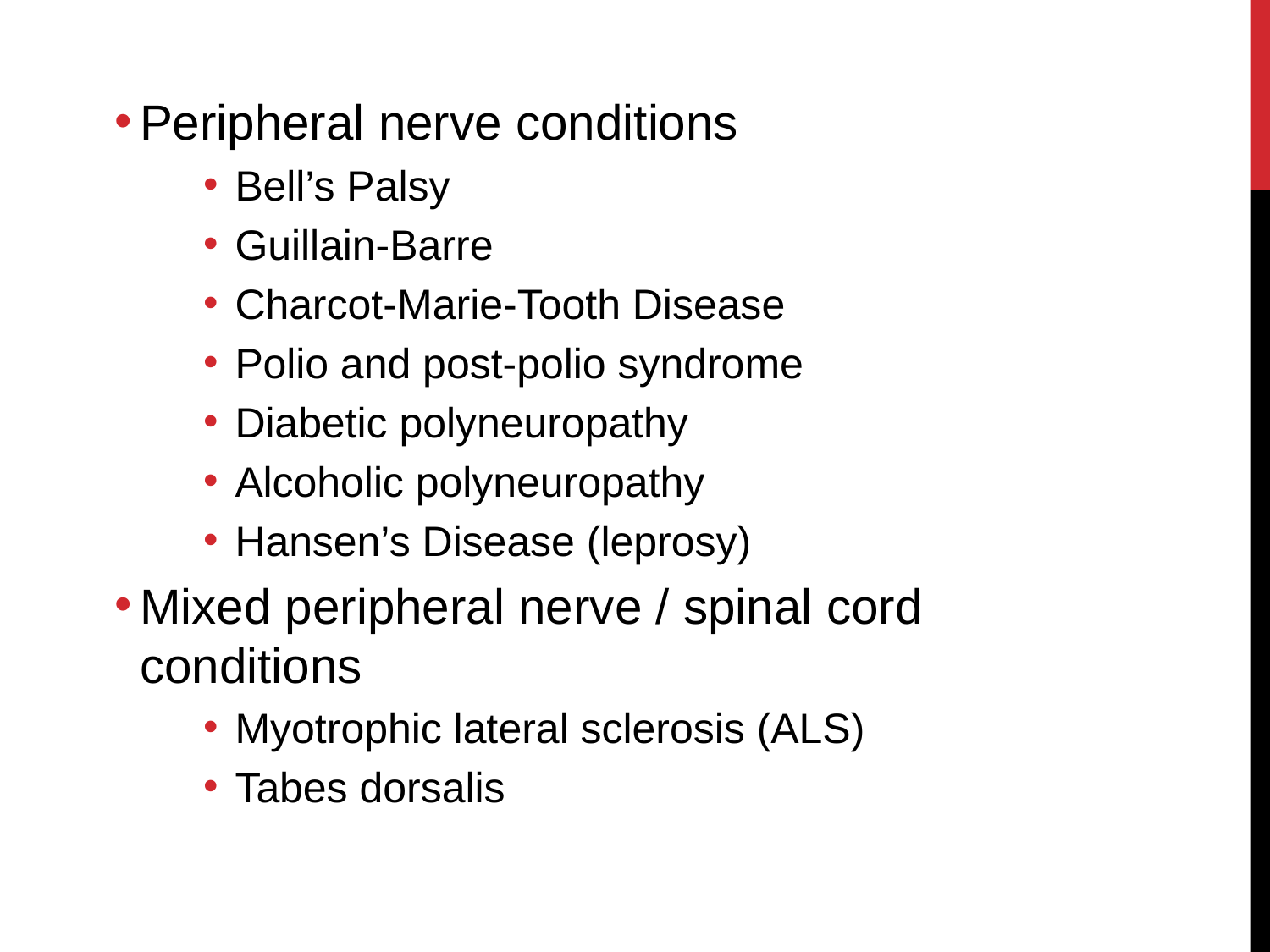

Peripheral nerve conditions
Bell’s Palsy
Guillain-Barre
Charcot-Marie-Tooth Disease
Polio and post-polio syndrome
Diabetic polyneuropathy
Alcoholic polyneuropathy
Hansen’s Disease (leprosy)
Mixed peripheral nerve / spinal cord conditions
Myotrophic lateral sclerosis (ALS)
Tabes dorsalis